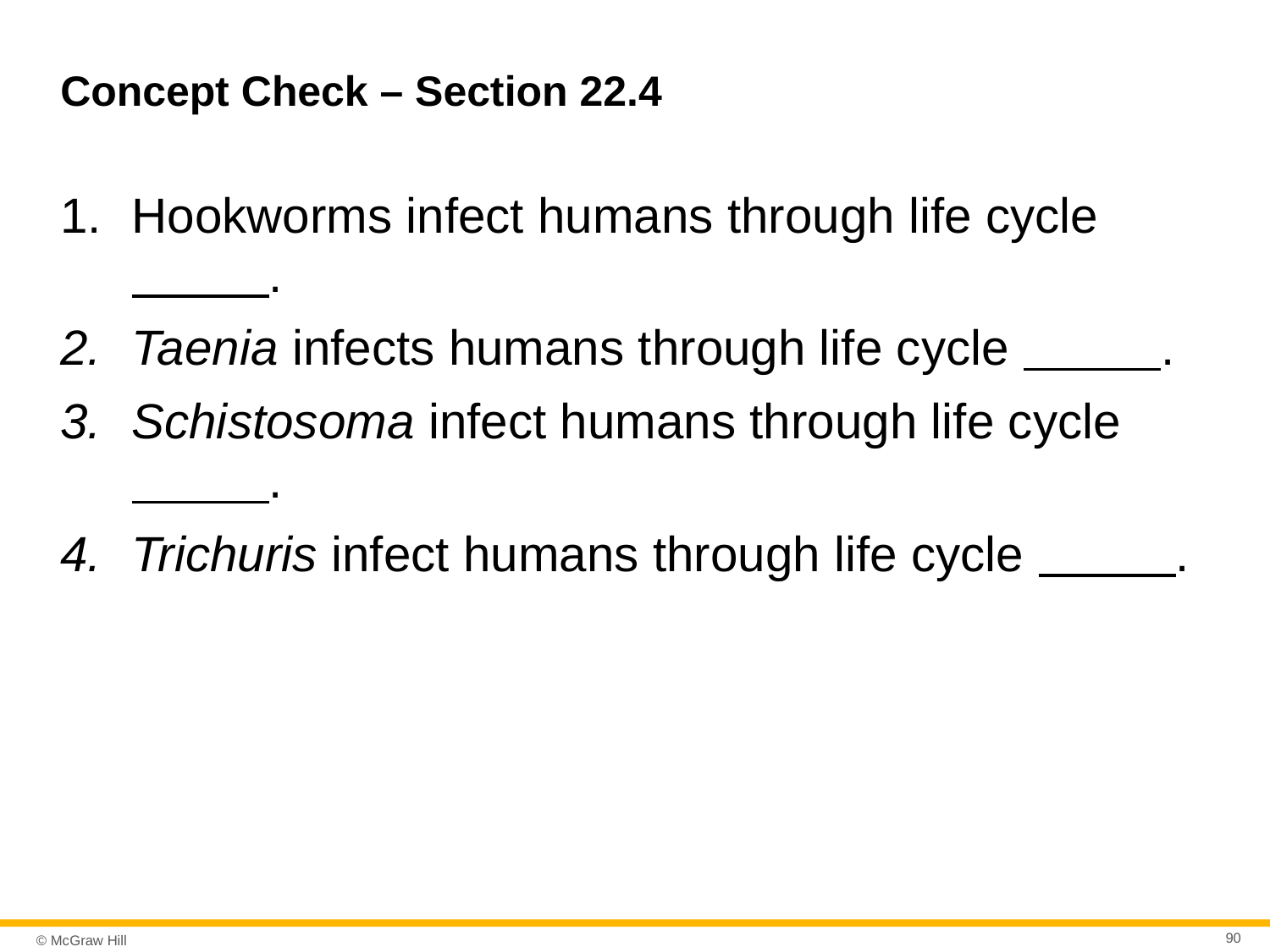

# Concept Check – Section 22.4
Hookworms infect humans through life cycle Blank .
Taenia infects humans through life cycle Blank .
Schistosoma infect humans through life cycle Blank .
Trichuris infect humans through life cycle Blank .